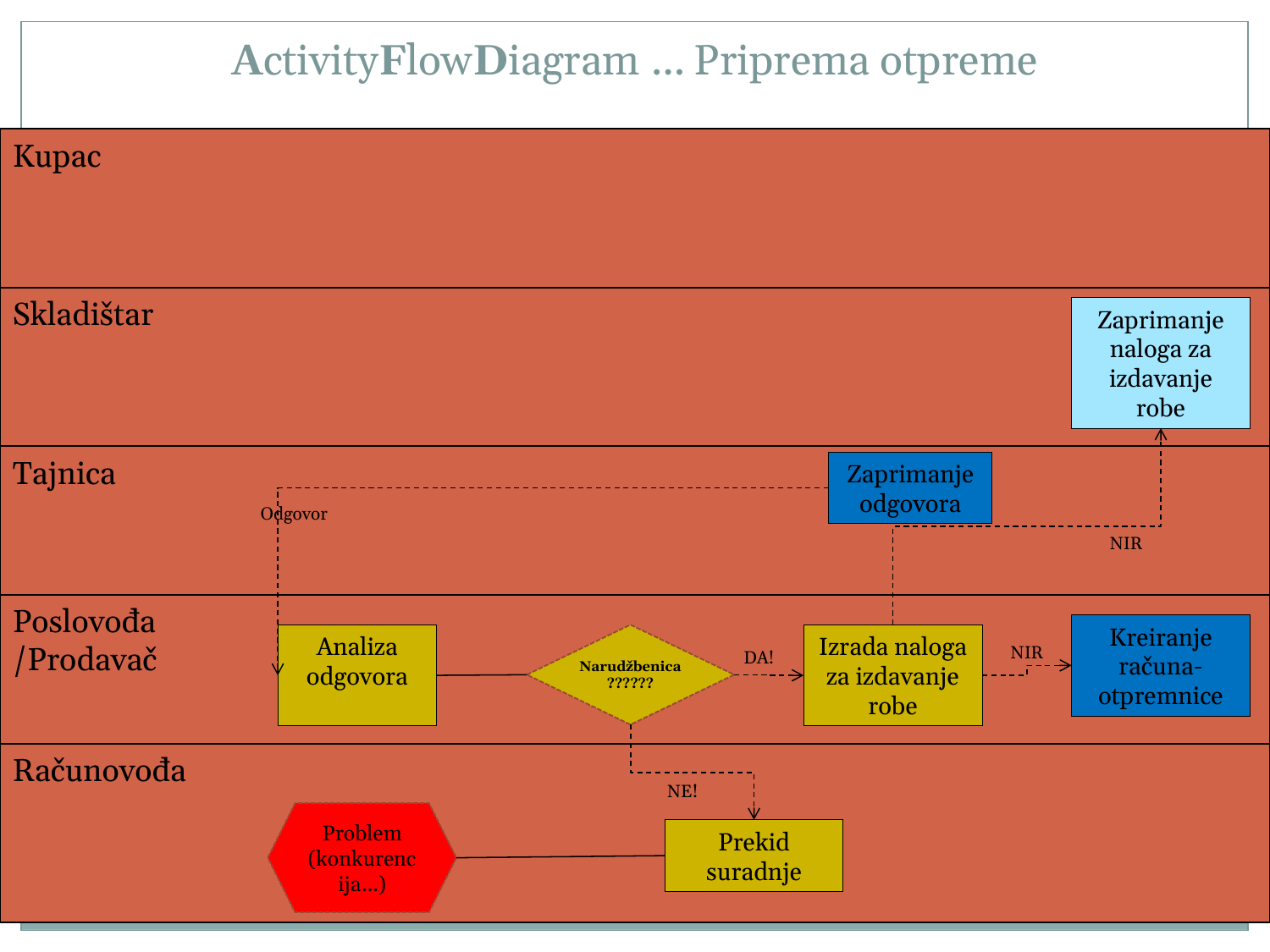

# ActivityFlowDiagram … Priprema otpreme
Kupac

Skladištar
Zaprimanje naloga za izdavanje robe
Tajnica

Zaprimanje odgovora
Odgovor
NIR

Poslovođa
/Prodavač
Kreiranje računa-otpremnice
Analiza odgovora

Narudžbenica??????
Izrada naloga za izdavanje robe
NIR
DA!

Računovođa
NE!
Problem (konkurencija…)
Prekid suradnje